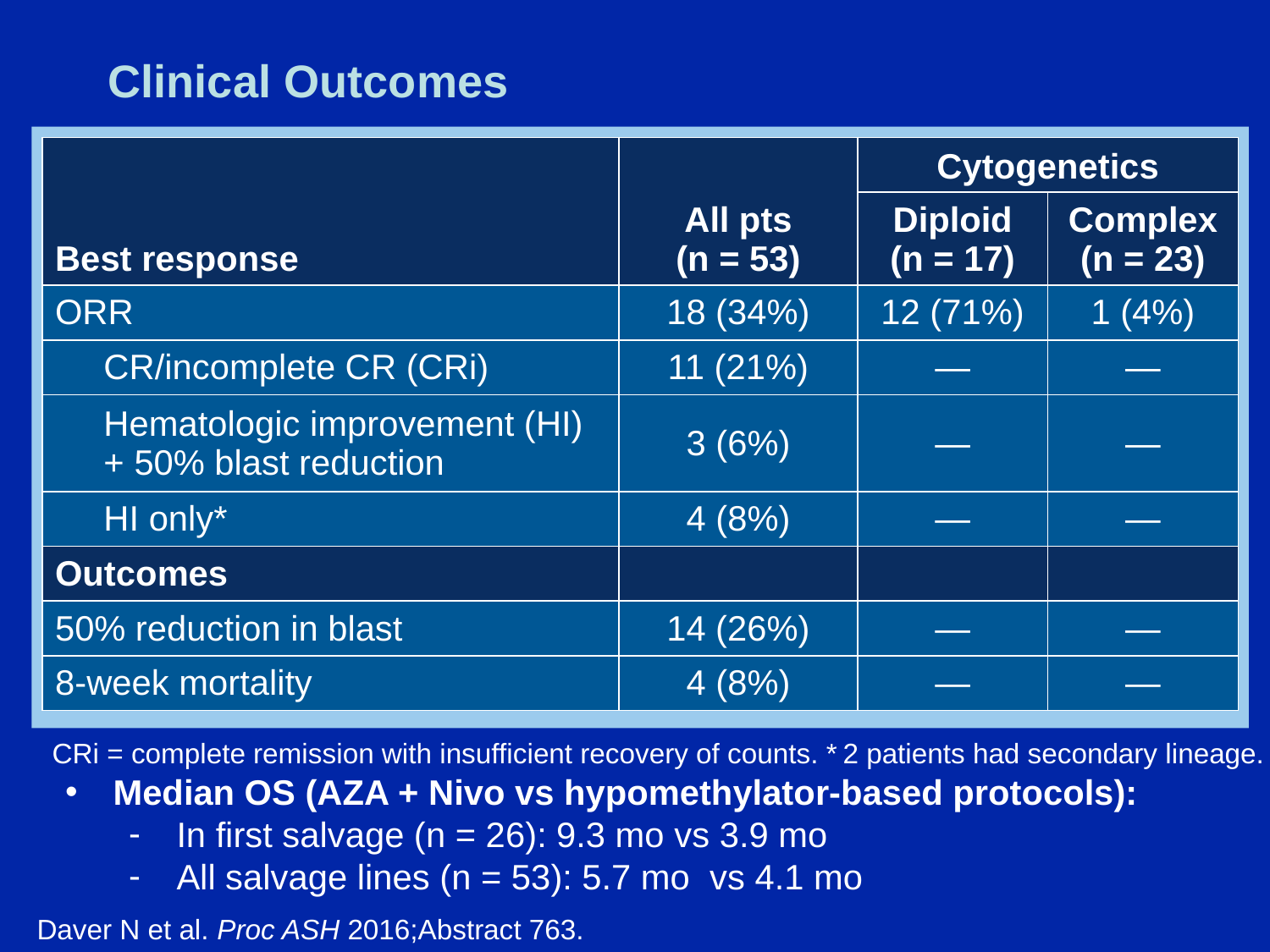

# Clinical Outcomes

| Best response | All pts (n = 53) | Cytogenetics |  |
| --- | --- | --- | --- |
|  |  | Diploid (n = 17) | Complex (n = 23) |
| ORR | 18 (34%) | 12 (71%) | 1 (4%) |
| CR/incomplete CR (CRi) | 11 (21%) | — | — |
| Hematologic improvement (HI) + 50% blast reduction | 3 (6%) | — | — |
| HI only\* | 4 (8%) | — | — |
| Outcomes |  |  |  |
| 50% reduction in blast | 14 (26%) | — | — |
| 8-week mortality | 4 (8%) | — | — |
CRi = complete remission with insufficient recovery of counts. * 2 patients had secondary lineage.
Median OS (AZA + Nivo vs hypomethylator-based protocols):
In first salvage (n = 26): 9.3 mo vs 3.9 mo
All salvage lines (n = 53): 5.7 mo  vs 4.1 mo
Daver N et al. Proc ASH 2016;Abstract 763.